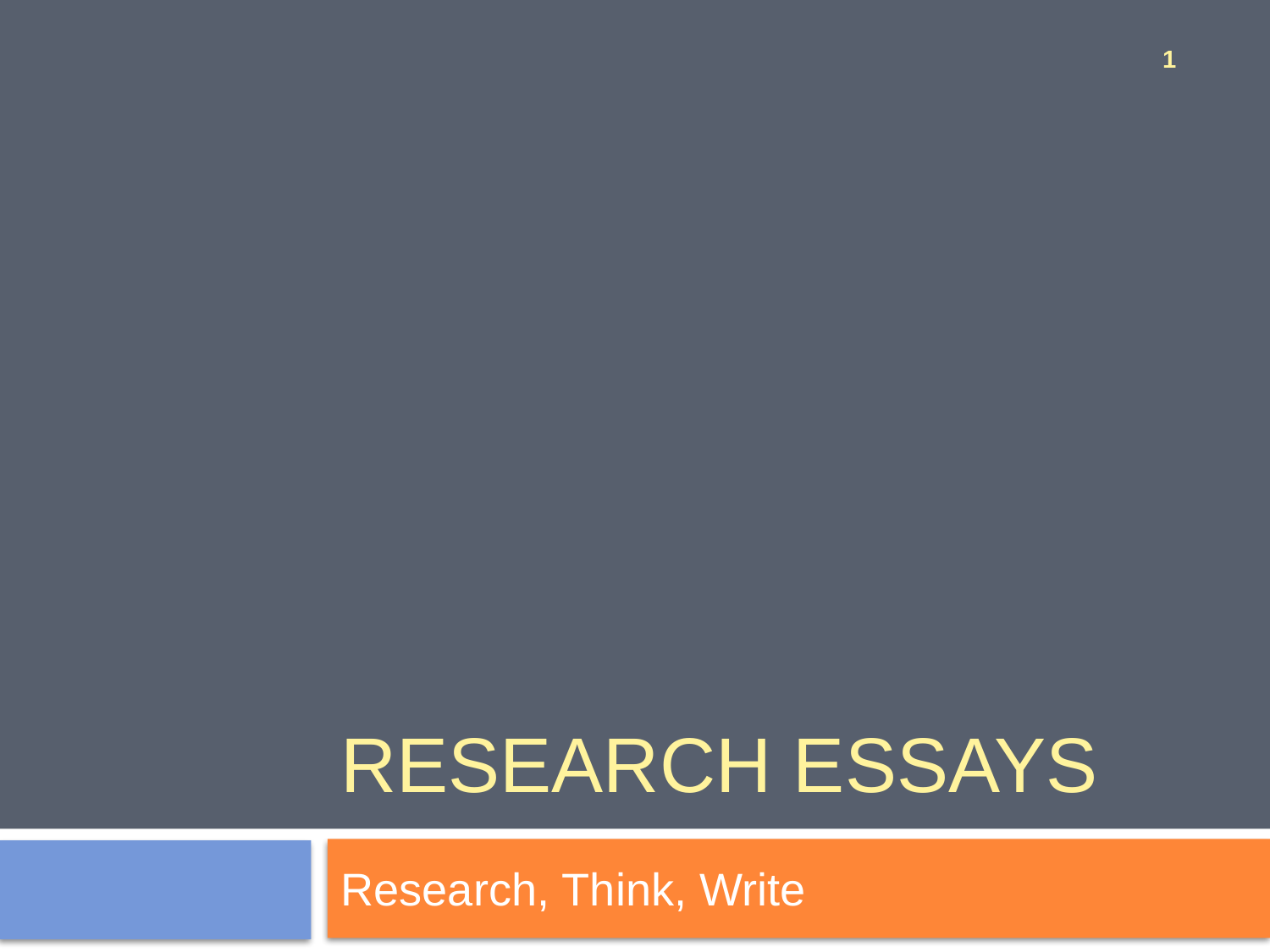

1
# Research Essays
Research, Think, Write